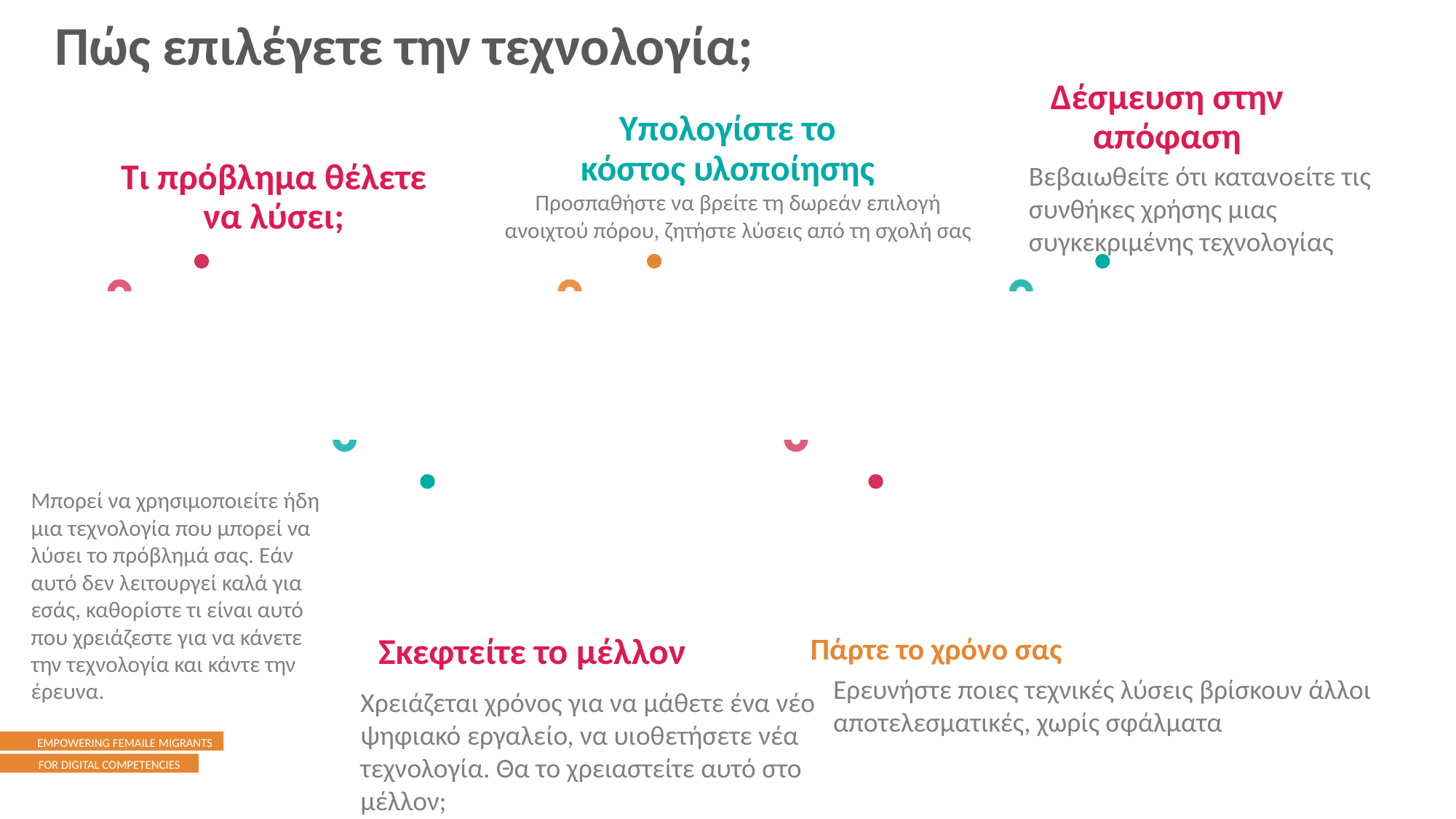

Πώς επιλέγετε την τεχνολογία;

Δέσμευση στην απόφαση

Υπολογίστε το κόστος υλοποίησης

Τι πρόβλημα θέλετε να λύσει;

Βεβαιωθείτε ότι κατανοείτε τις συνθήκες χρήσης μιας συγκεκριμένης τεχνολογίας
Προσπαθήστε να βρείτε τη δωρεάν επιλογή ανοιχτού πόρου, ζητήστε λύσεις από τη σχολή σας
1.
5.
3.
Μπορεί να χρησιμοποιείτε ήδη μια τεχνολογία που μπορεί να λύσει το πρόβλημά σας. Εάν αυτό δεν λειτουργεί καλά για εσάς, καθορίστε τι είναι αυτό που χρειάζεστε για να κάνετε την τεχνολογία και κάντε την έρευνα.
4.
2.
Σκεφτείτε το μέλλον

Πάρτε το χρόνο σας
Ερευνήστε ποιες τεχνικές λύσεις βρίσκουν άλλοι αποτελεσματικές, χωρίς σφάλματα
Χρειάζεται χρόνος για να μάθετε ένα νέο ψηφιακό εργαλείο, να υιοθετήσετε νέα τεχνολογία. Θα το χρειαστείτε αυτό στο μέλλον;